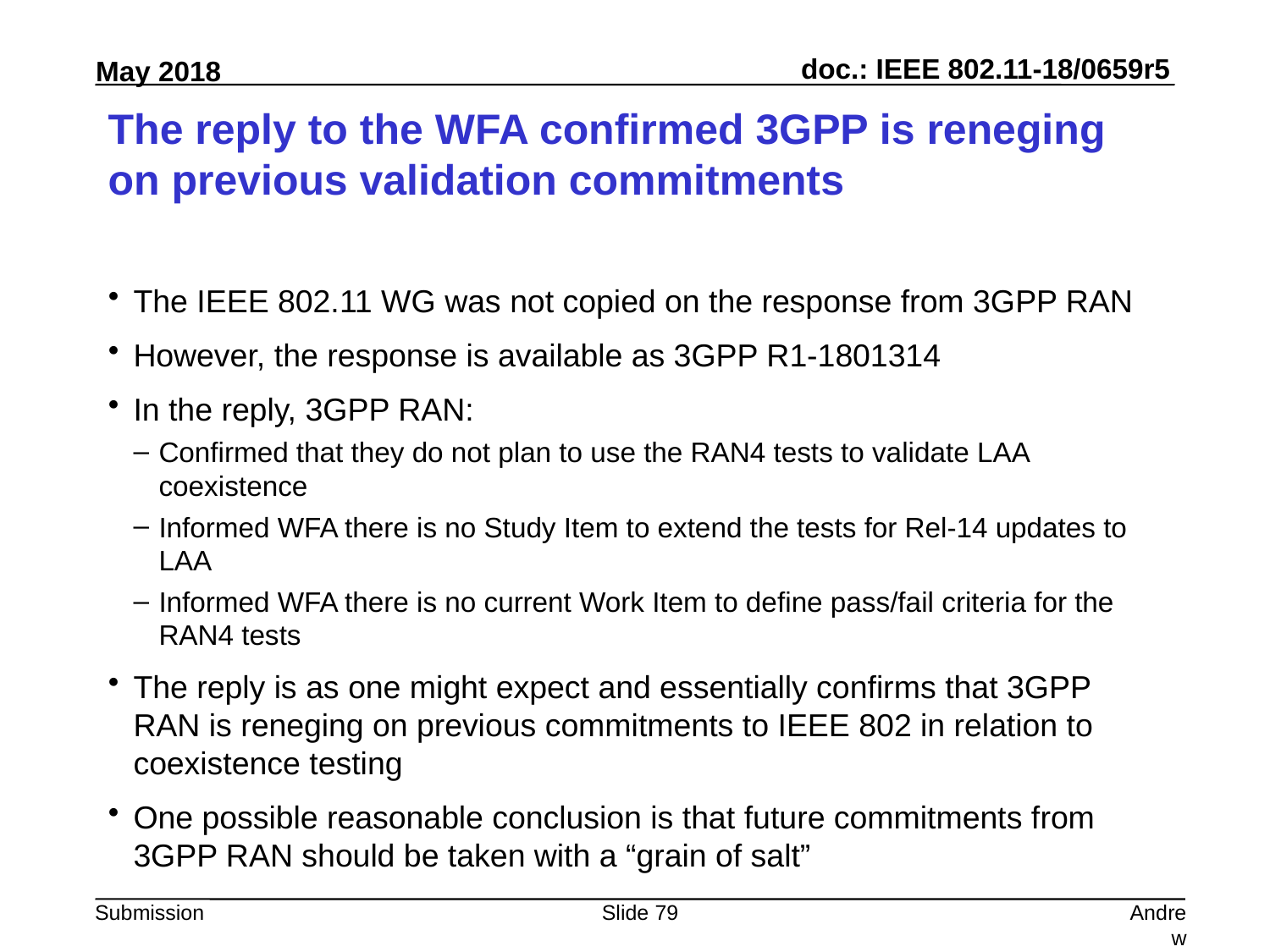

# The reply to the WFA confirmed 3GPP is reneging on previous validation commitments
The IEEE 802.11 WG was not copied on the response from 3GPP RAN
However, the response is available as 3GPP R1-1801314
In the reply, 3GPP RAN:
Confirmed that they do not plan to use the RAN4 tests to validate LAA coexistence
Informed WFA there is no Study Item to extend the tests for Rel-14 updates to LAA
Informed WFA there is no current Work Item to define pass/fail criteria for the RAN4 tests
The reply is as one might expect and essentially confirms that 3GPP RAN is reneging on previous commitments to IEEE 802 in relation to coexistence testing
One possible reasonable conclusion is that future commitments from 3GPP RAN should be taken with a “grain of salt”
Slide 79
Andrew Myles, Cisco